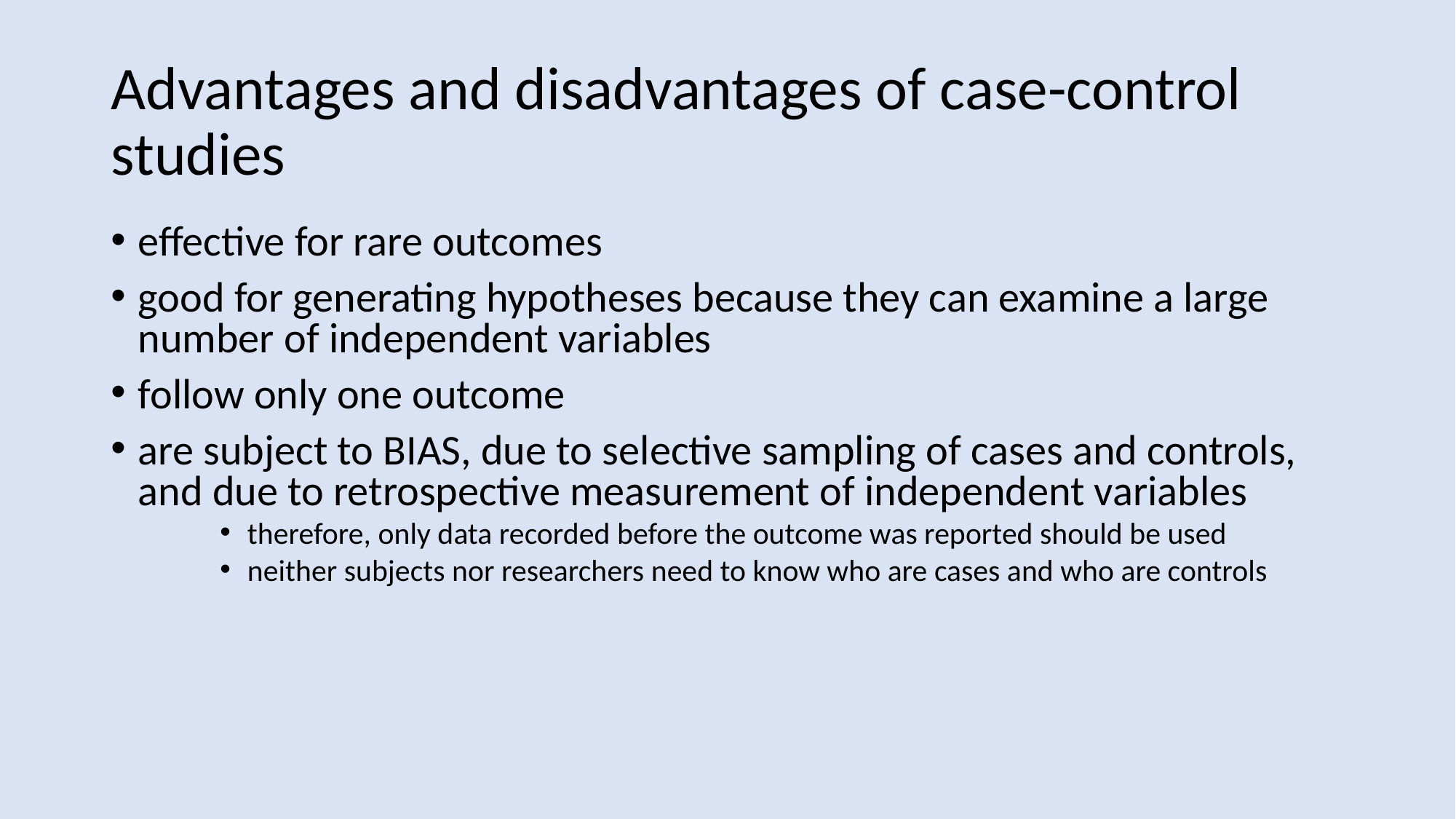

# Advantages and disadvantages of case-control studies
effective for rare outcomes
good for generating hypotheses because they can examine a large number of independent variables
follow only one outcome
are subject to BIAS, due to selective sampling of cases and controls, and due to retrospective measurement of independent variables
therefore, only data recorded before the outcome was reported should be used
neither subjects nor researchers need to know who are cases and who are controls